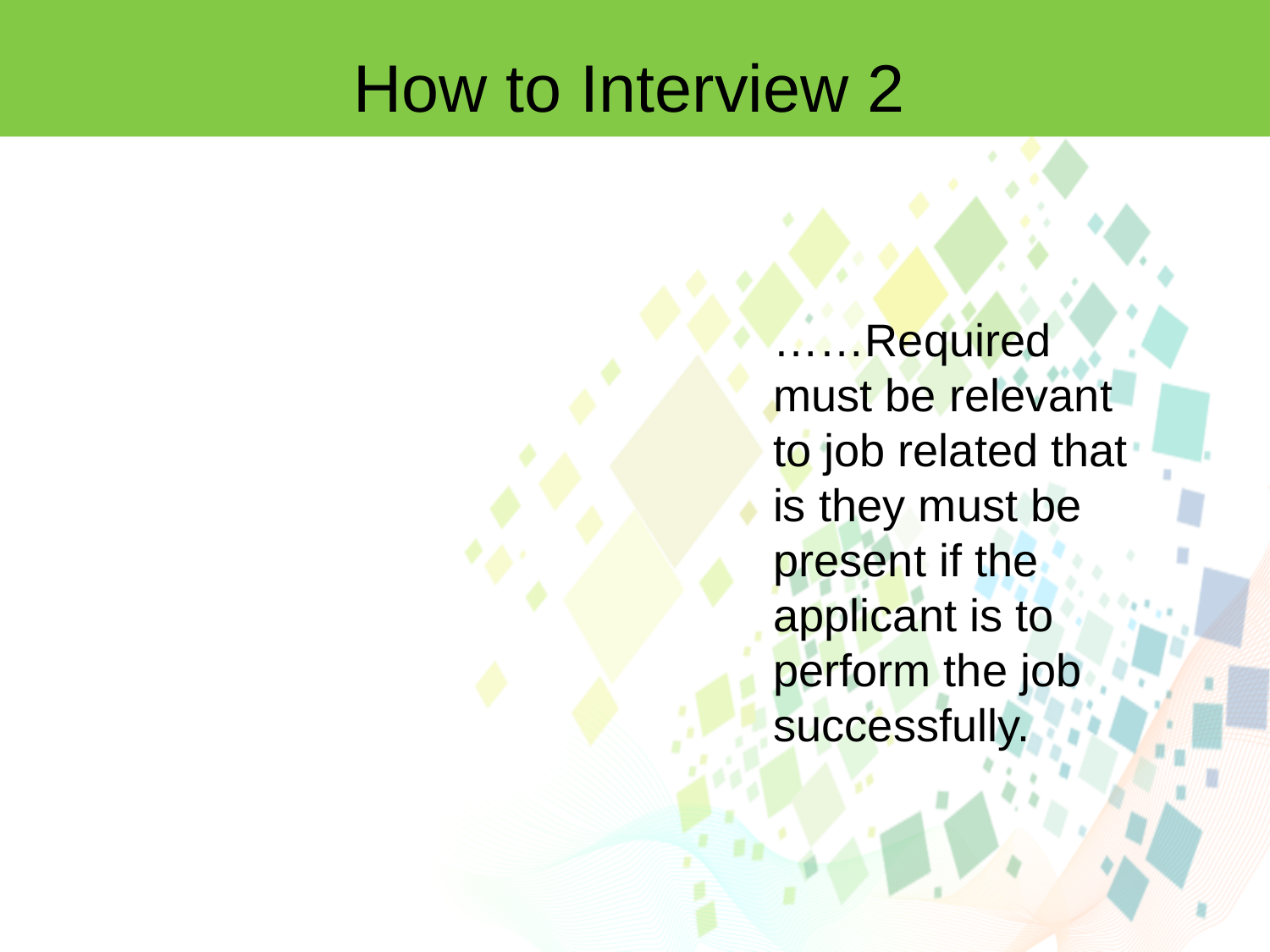

How to Interview 2
……Required must be relevant to job related that is they must be present if the applicant is to perform the job successfully.